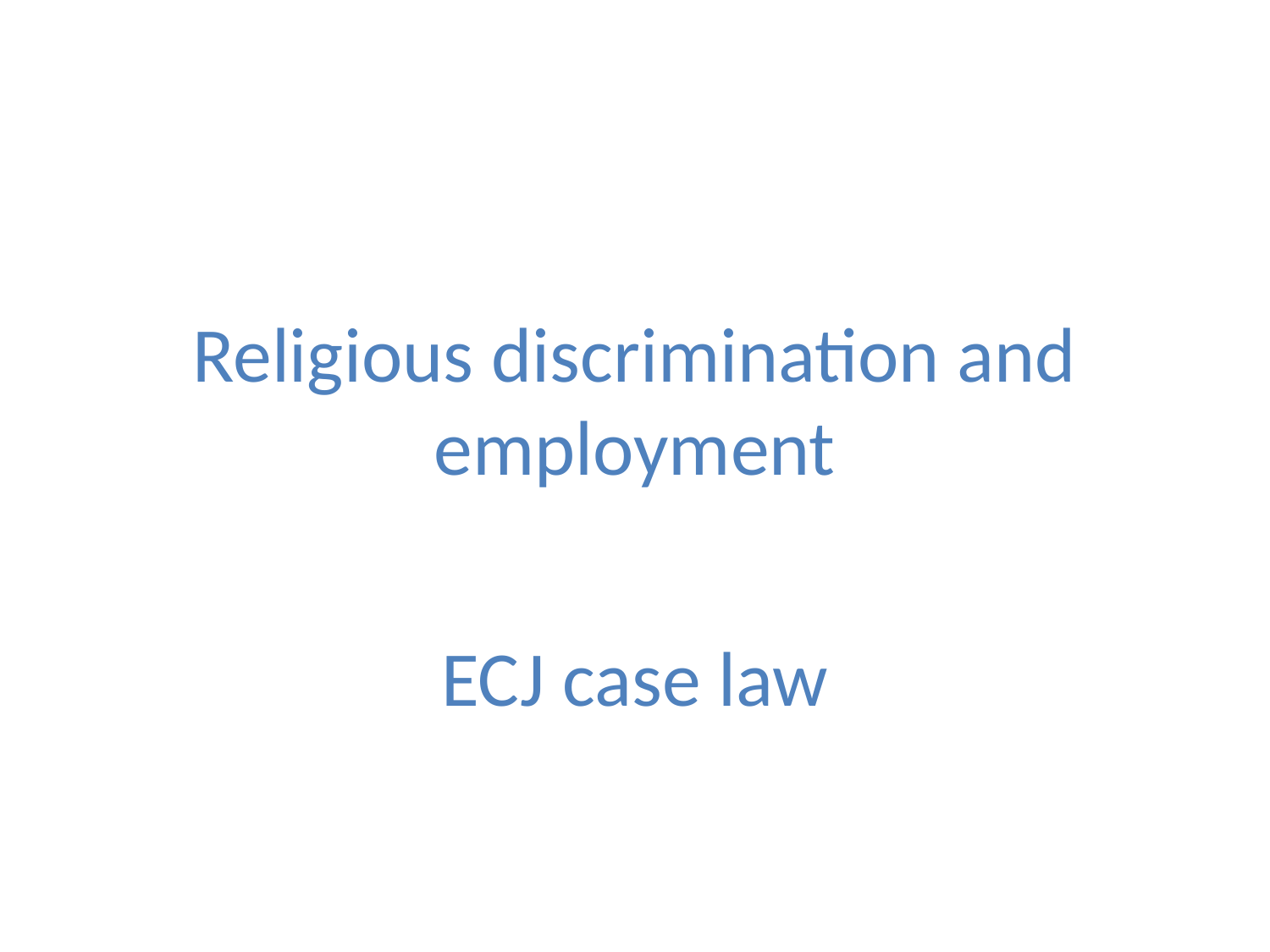

# Religious discrimination and employment

ECJ case law